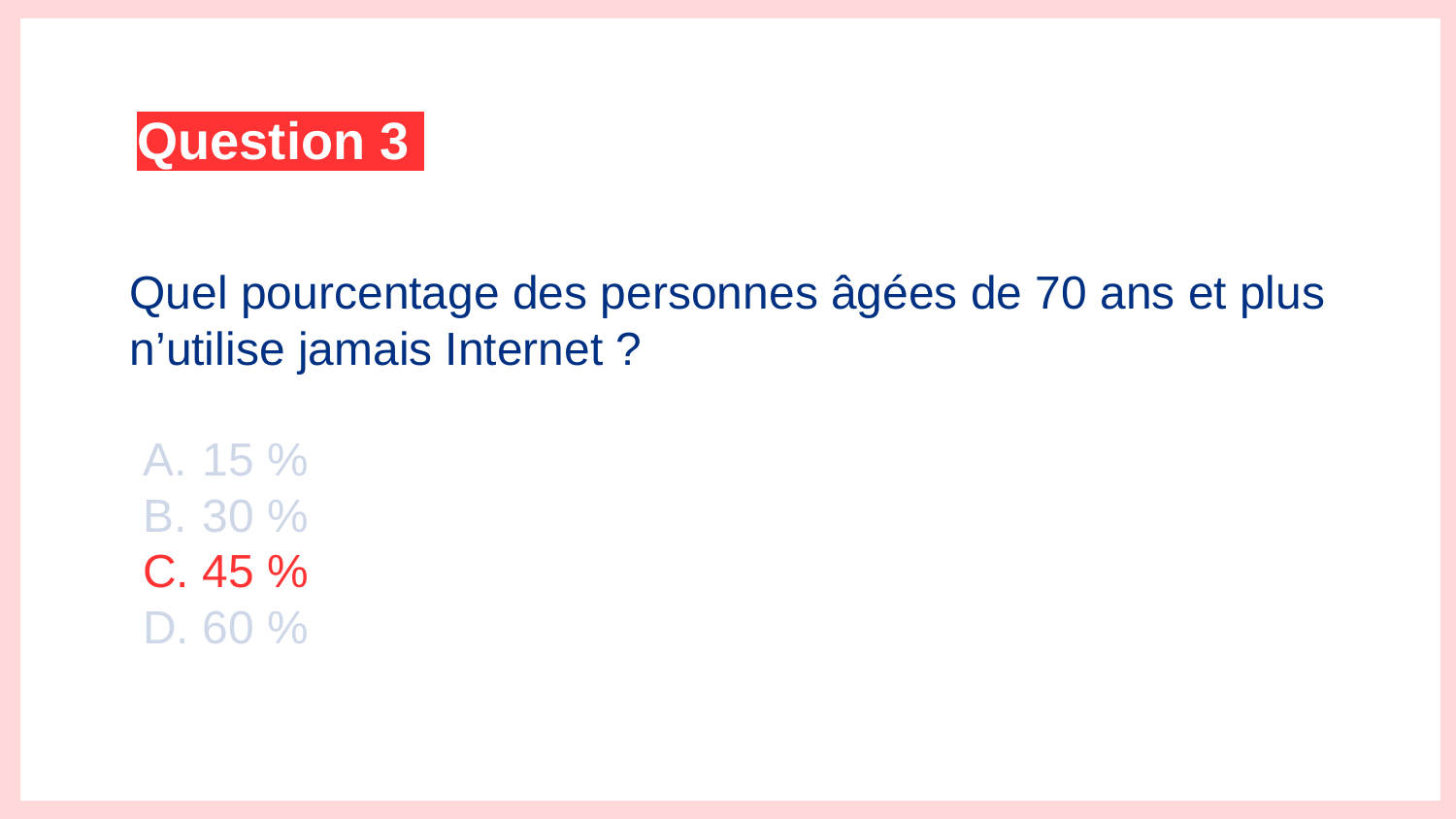

Question 3
Quel pourcentage des personnes âgées de 70 ans et plus n’utilise jamais Internet ?

15 %
30 %
45 %
60 %